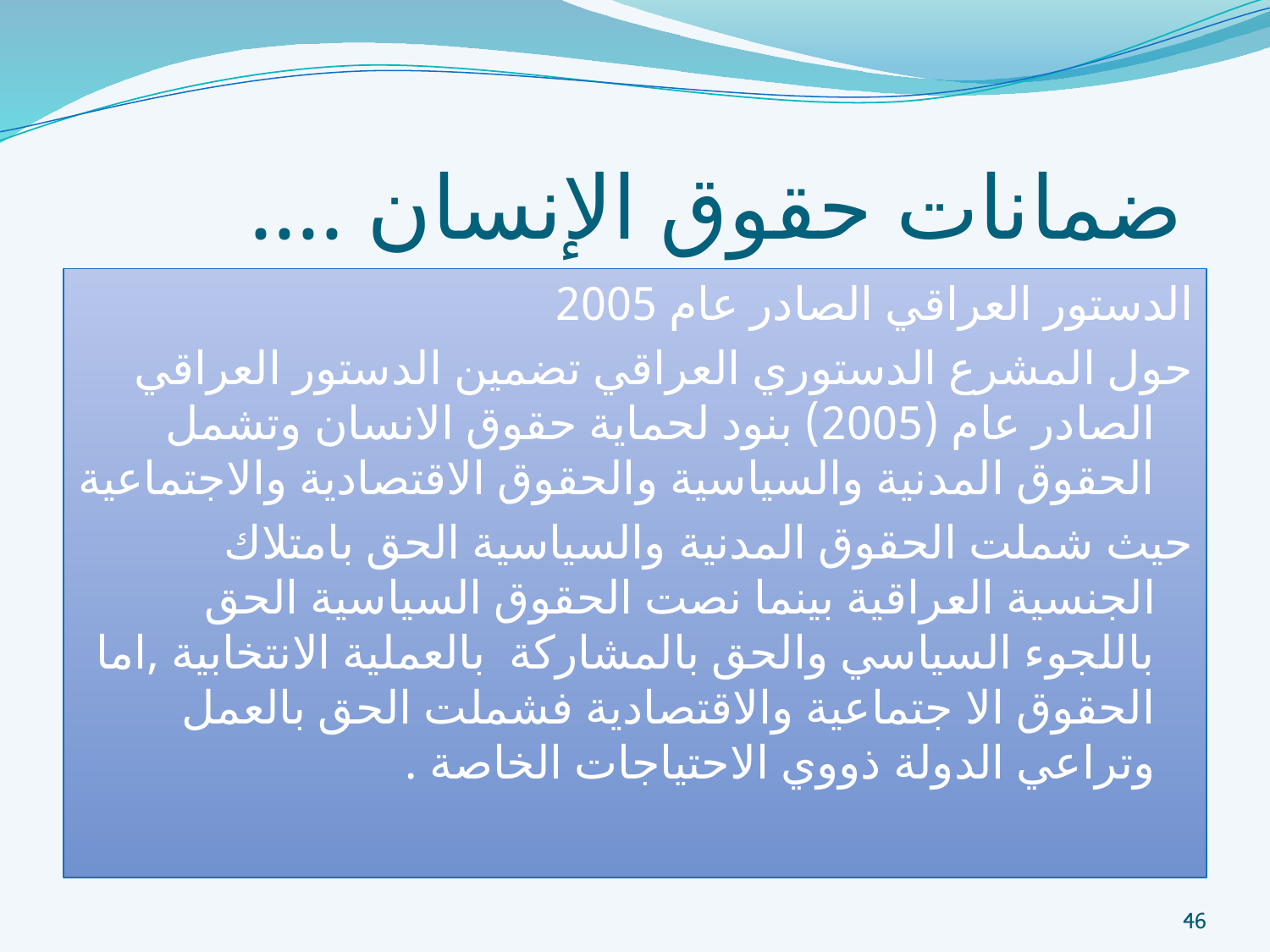

# ضمانات حقوق الإنسان ....
الدستور العراقي الصادر عام 2005
حول المشرع الدستوري العراقي تضمين الدستور العراقي الصادر عام (2005) بنود لحماية حقوق الانسان وتشمل الحقوق المدنية والسياسية والحقوق الاقتصادية والاجتماعية
حيث شملت الحقوق المدنية والسياسية الحق بامتلاك الجنسية العراقية بينما نصت الحقوق السياسية الحق  باللجوء السياسي والحق بالمشاركة  بالعملية الانتخابية ,اما الحقوق الا جتماعية والاقتصادية فشملت الحق بالعمل وتراعي الدولة ذووي الاحتياجات الخاصة .

46